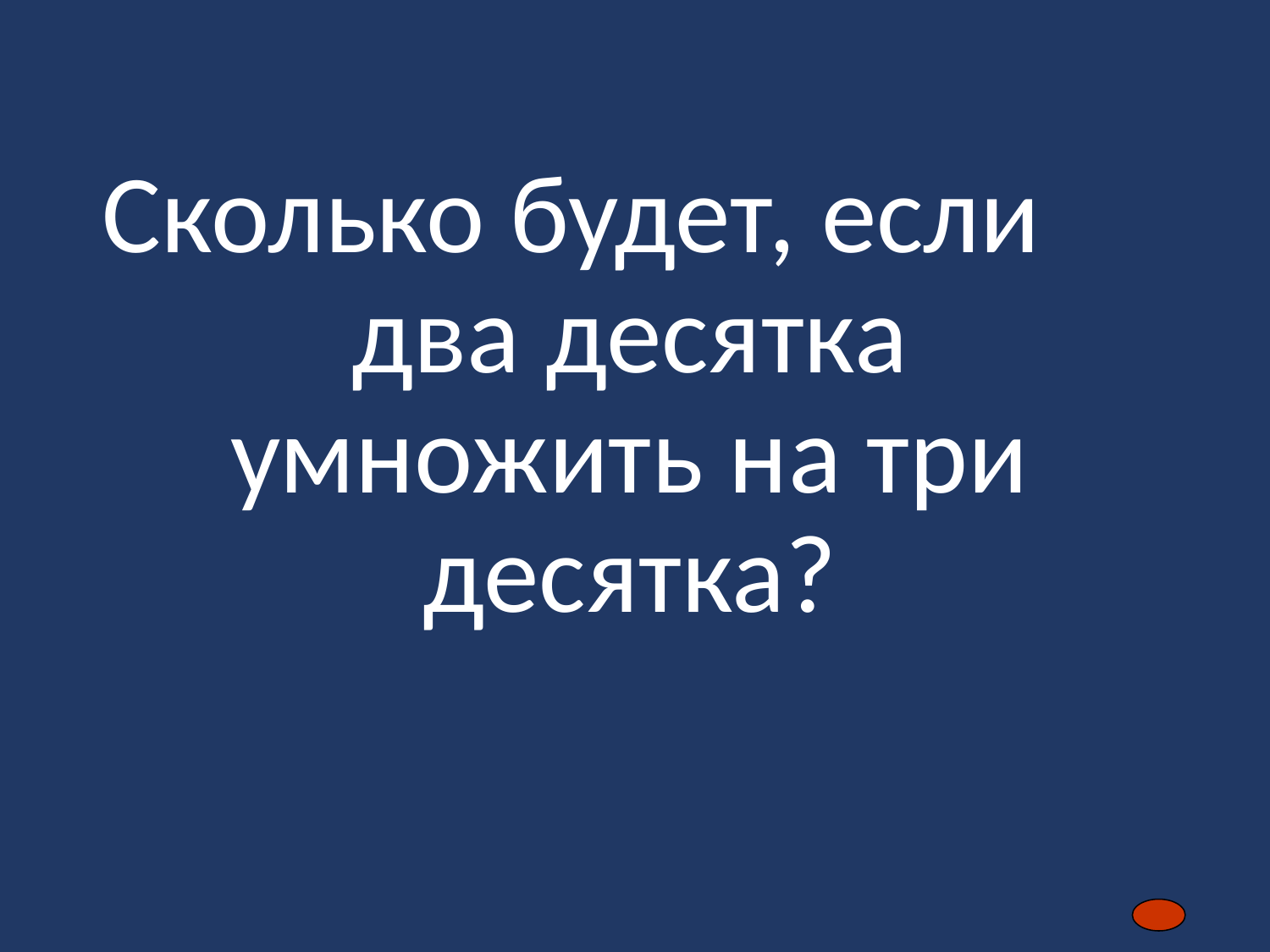

Сколько будет, если два десятка умножить на три десятка?